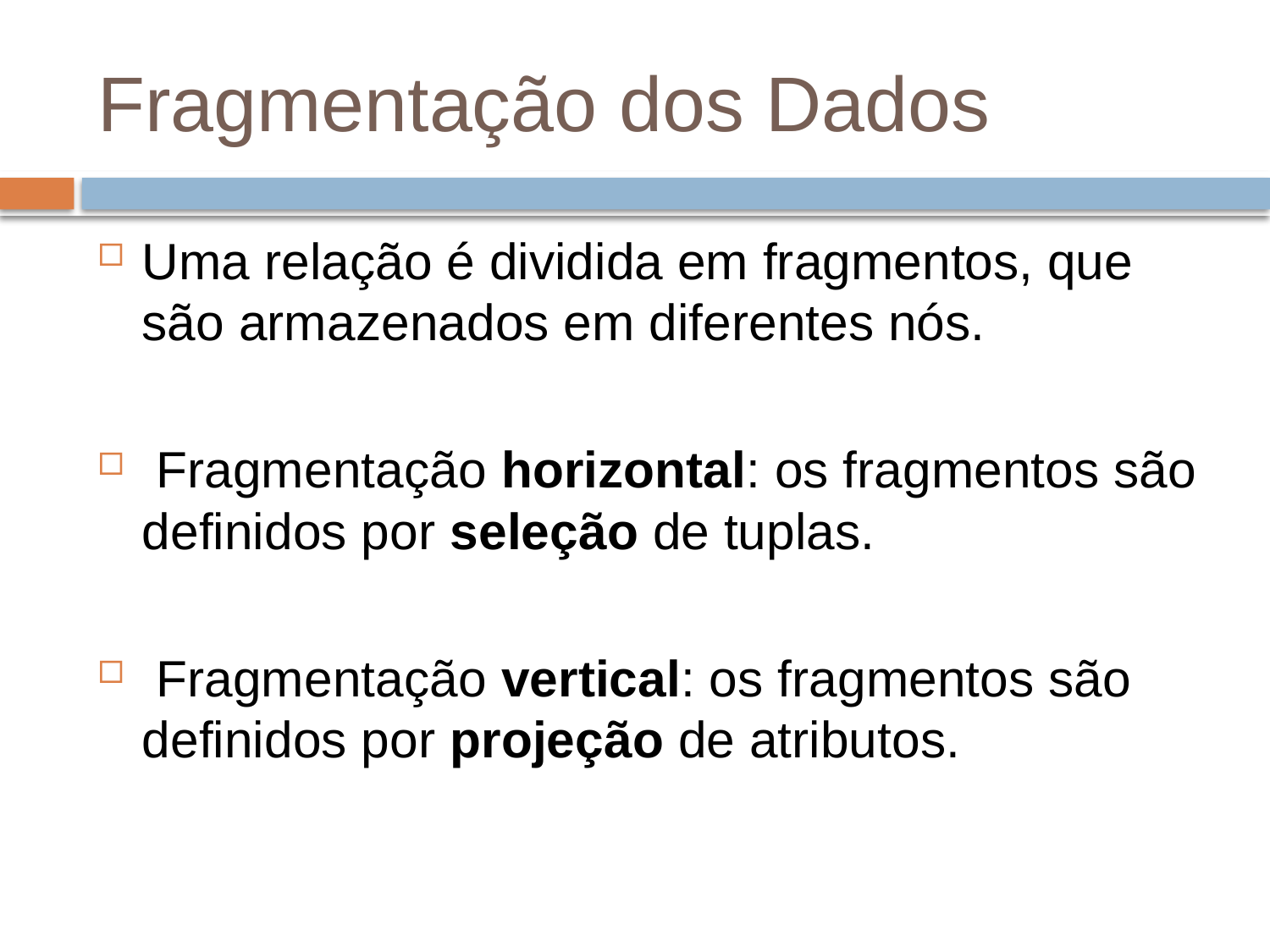

# Fragmentação dos Dados
Uma relação é dividida em fragmentos, que são armazenados em diferentes nós.

 Fragmentação horizontal: os fragmentos são definidos por seleção de tuplas.

 Fragmentação vertical: os fragmentos são definidos por projeção de atributos.